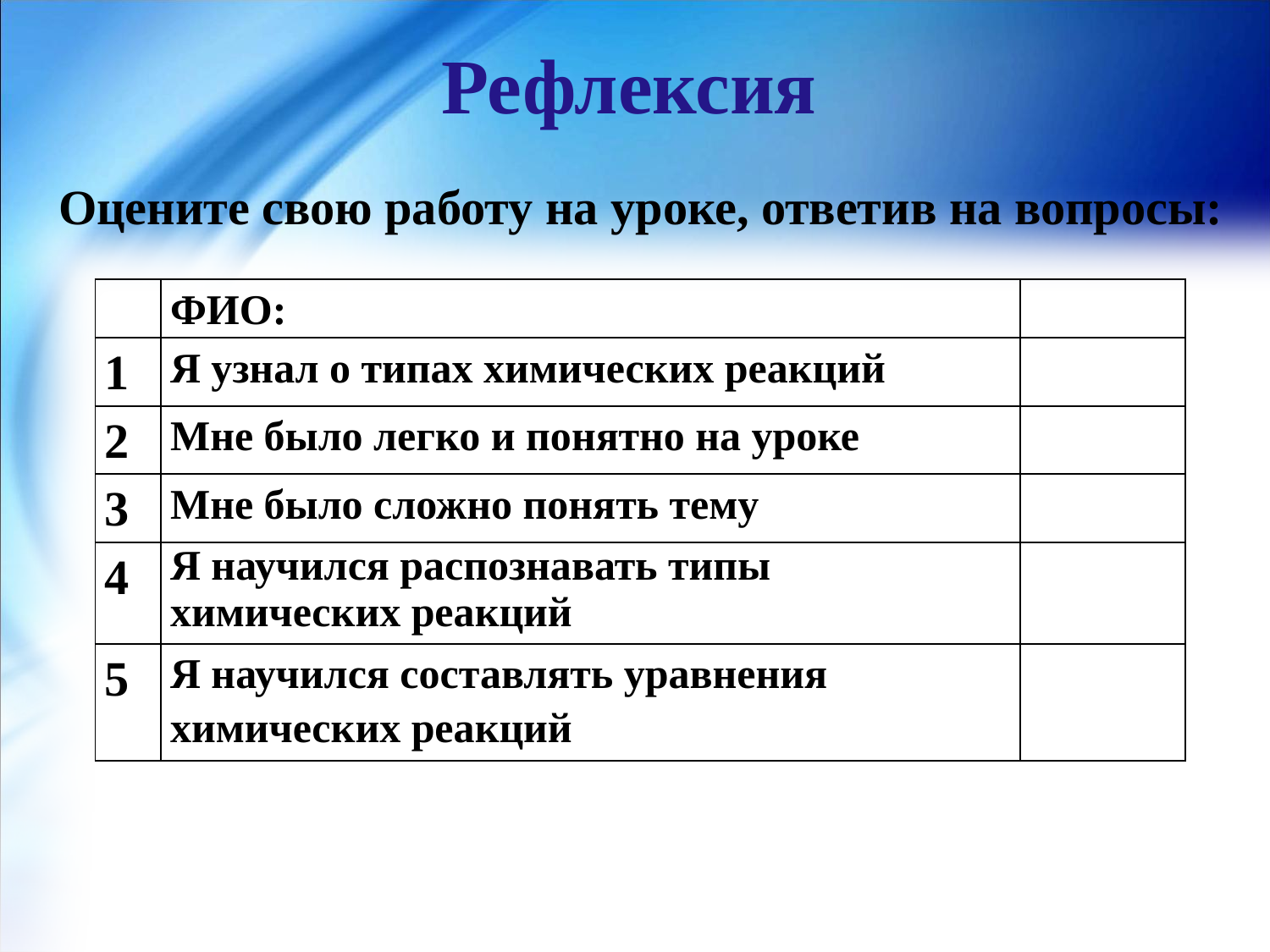

Рефлексия
Оцените свою работу на уроке, ответив на вопросы:
|  | ФИО: |  |
| --- | --- | --- |
| 1 | Я узнал о типах химических реакций |  |
| 2 | Мне было легко и понятно на уроке |  |
| 3 | Мне было сложно понять тему |  |
| 4 | Я научился распознавать типы химических реакций |  |
| 5 | Я научился составлять уравнения химических реакций |  |